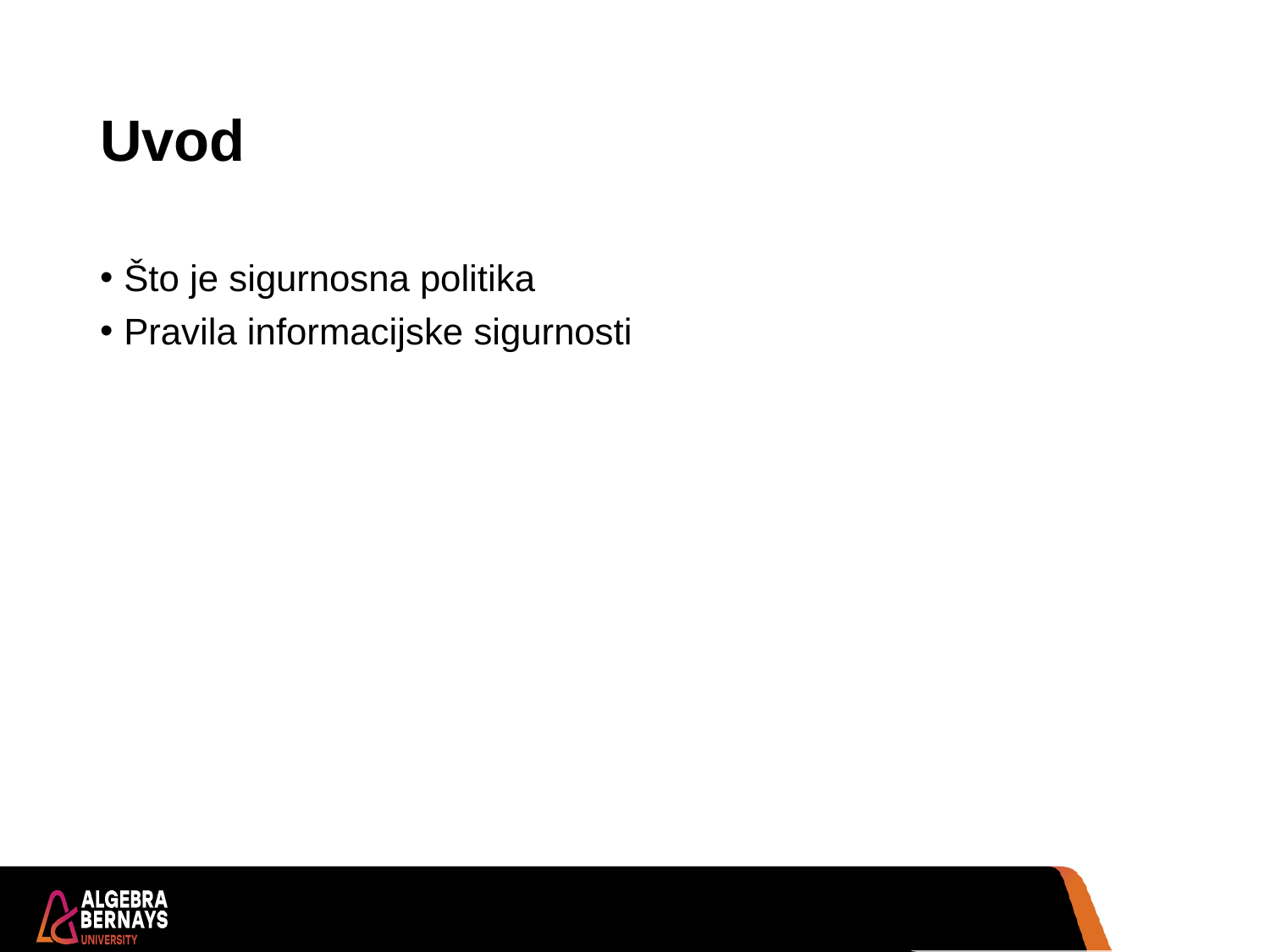

# Uvod
Što je sigurnosna politika
Pravila informacijske sigurnosti